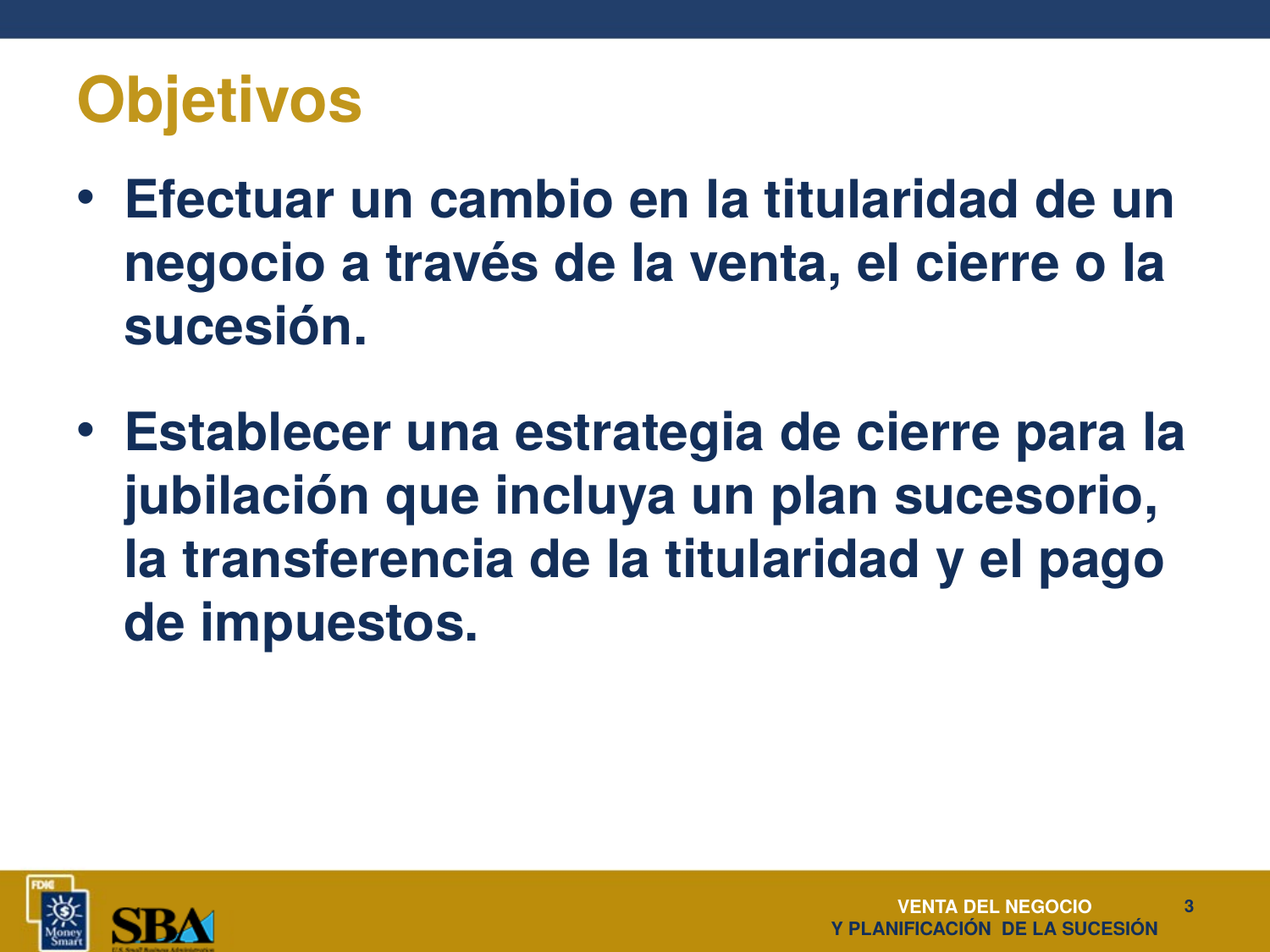

# Objetivos
Efectuar un cambio en la titularidad de un negocio a través de la venta, el cierre o la sucesión.
Establecer una estrategia de cierre para la jubilación que incluya un plan sucesorio, la transferencia de la titularidad y el pago de impuestos.